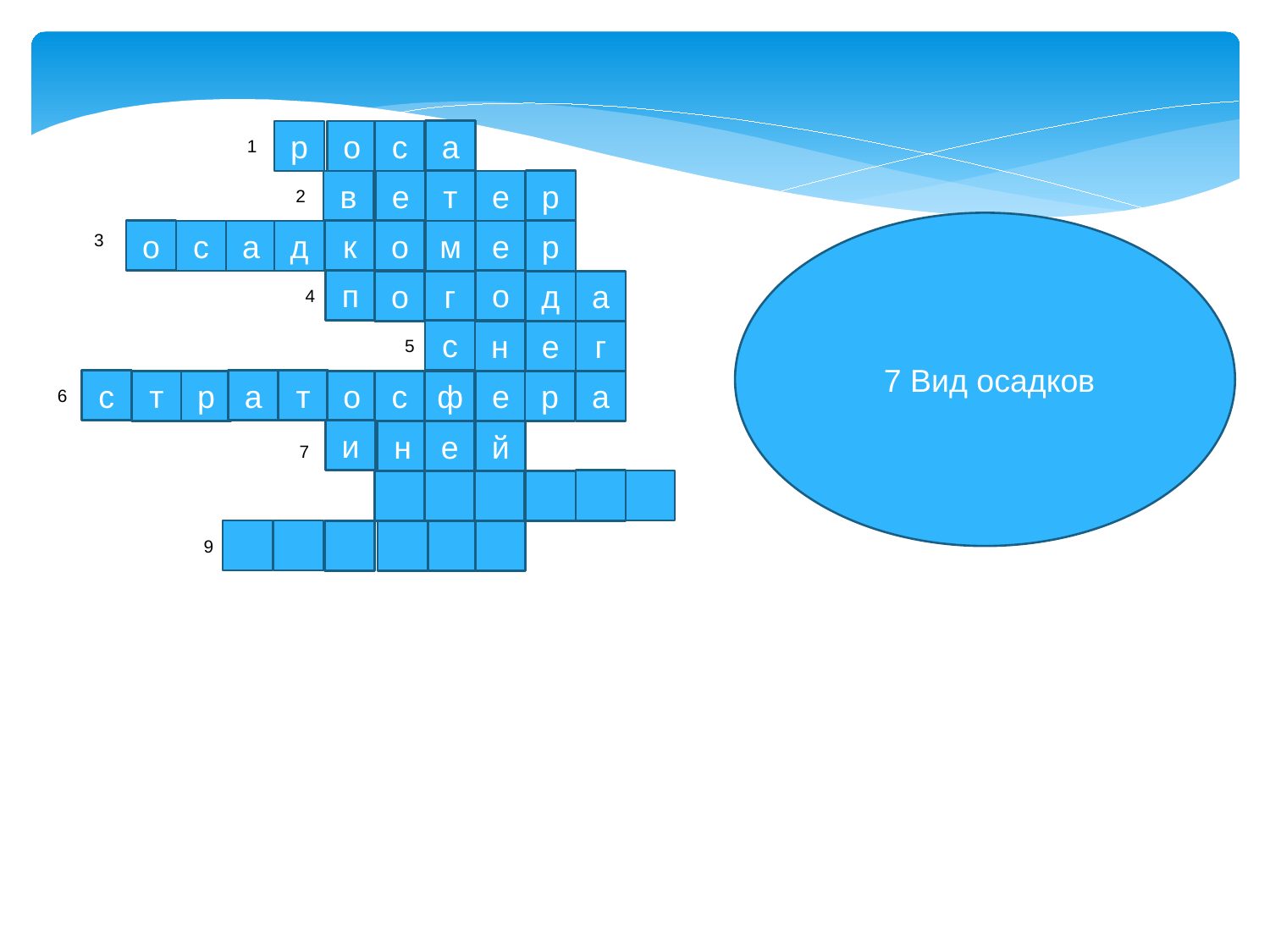

а
с
р
о
1
р
т
в
е
е
2
 7 Вид осадков
о
к
о
с
а
д
м
е
р
3
п
о
о
г
д
а
4
с
н
е
г
5
с
а
т
т
р
о
с
ф
е
р
а
6
и
н
е
й
7

8

9